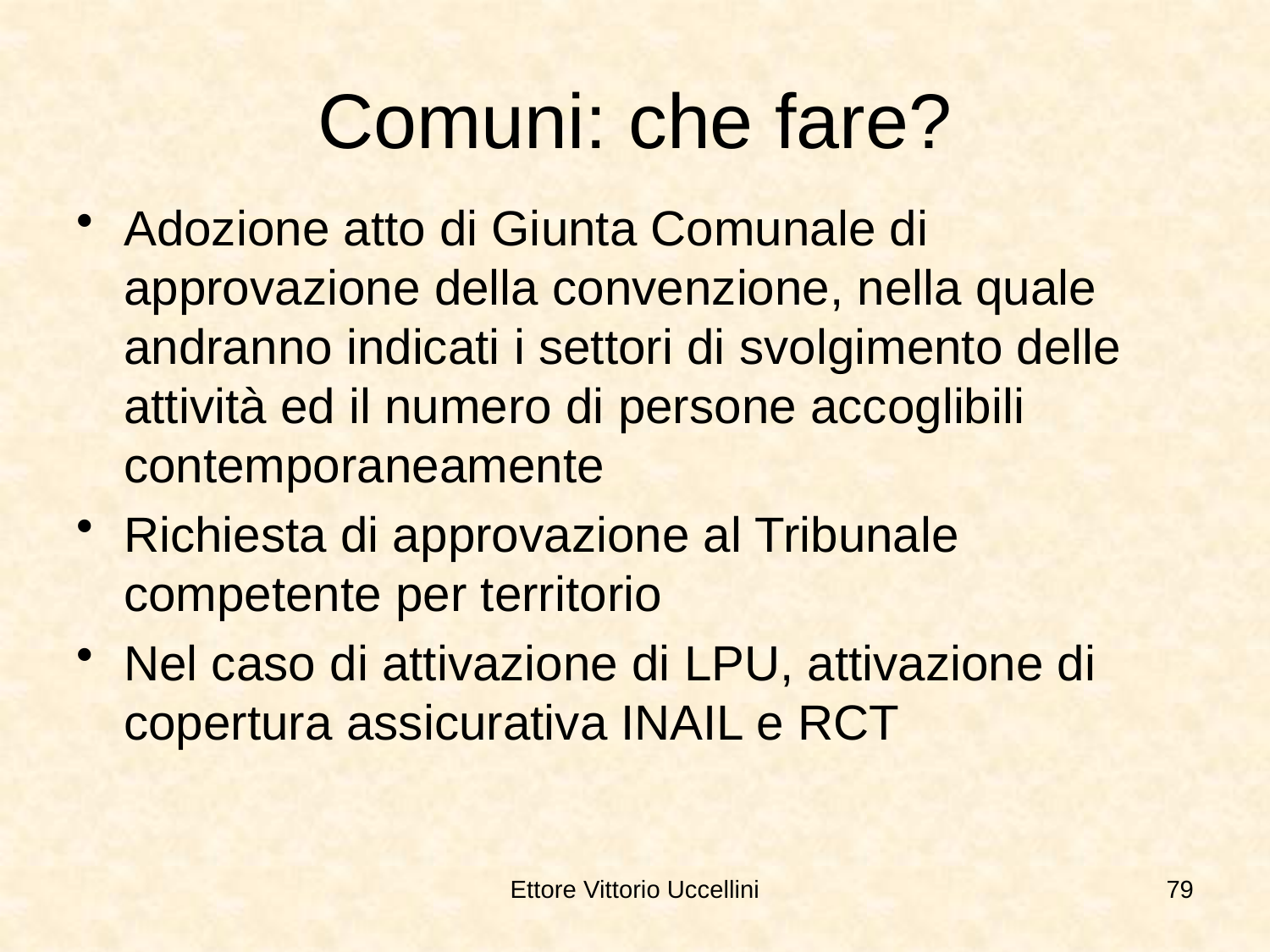

# Comuni: che fare?
Adozione atto di Giunta Comunale di approvazione della convenzione, nella quale andranno indicati i settori di svolgimento delle attività ed il numero di persone accoglibili contemporaneamente
Richiesta di approvazione al Tribunale competente per territorio
Nel caso di attivazione di LPU, attivazione di copertura assicurativa INAIL e RCT
Ettore Vittorio Uccellini
79